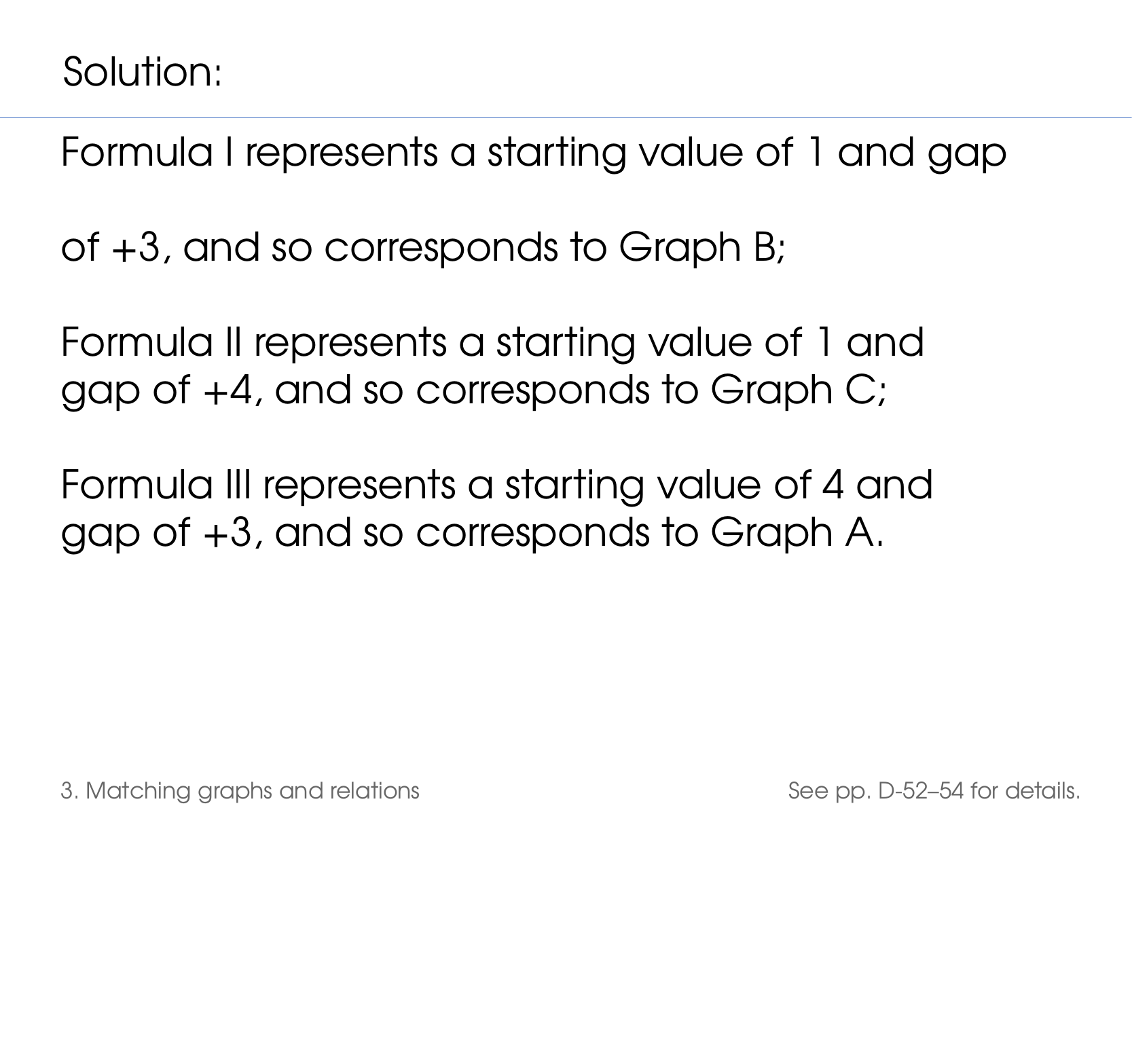

Solution:
Formula I represents a starting value of 1 and gap
of +3, and so corresponds to Graph B;

Formula II represents a starting value of 1 and gap of +4, and so corresponds to Graph C;

Formula III represents a starting value of 4 and gap of +3, and so corresponds to Graph A.
3. Matching graphs and relations
See pp. D-52–54 for details.